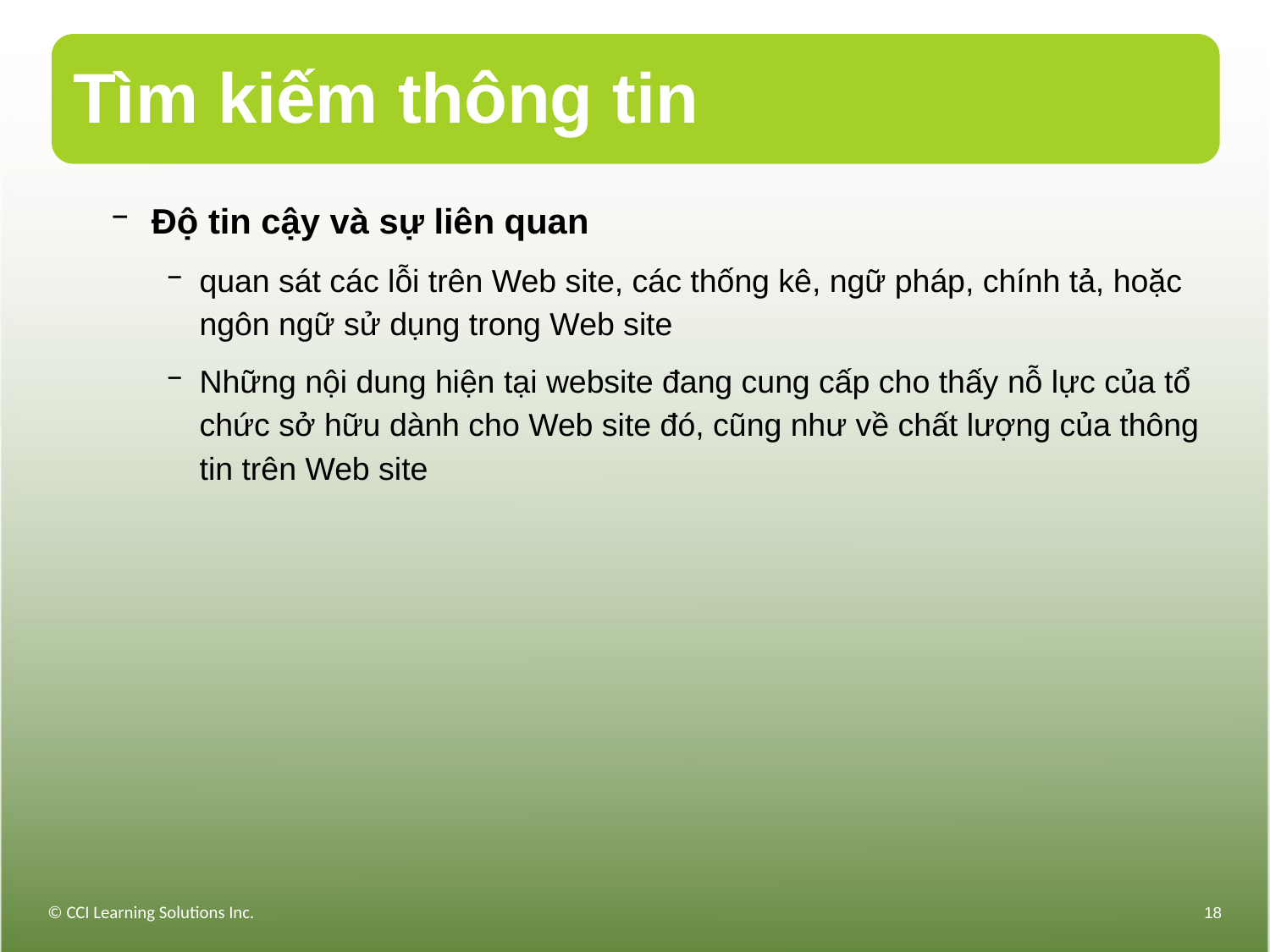

# Tìm kiếm thông tin
Độ tin cậy và sự liên quan
quan sát các lỗi trên Web site, các thống kê, ngữ pháp, chính tả, hoặc ngôn ngữ sử dụng trong Web site
Những nội dung hiện tại website đang cung cấp cho thấy nỗ lực của tổ chức sở hữu dành cho Web site đó, cũng như về chất lượng của thông tin trên Web site
© CCI Learning Solutions Inc.
18